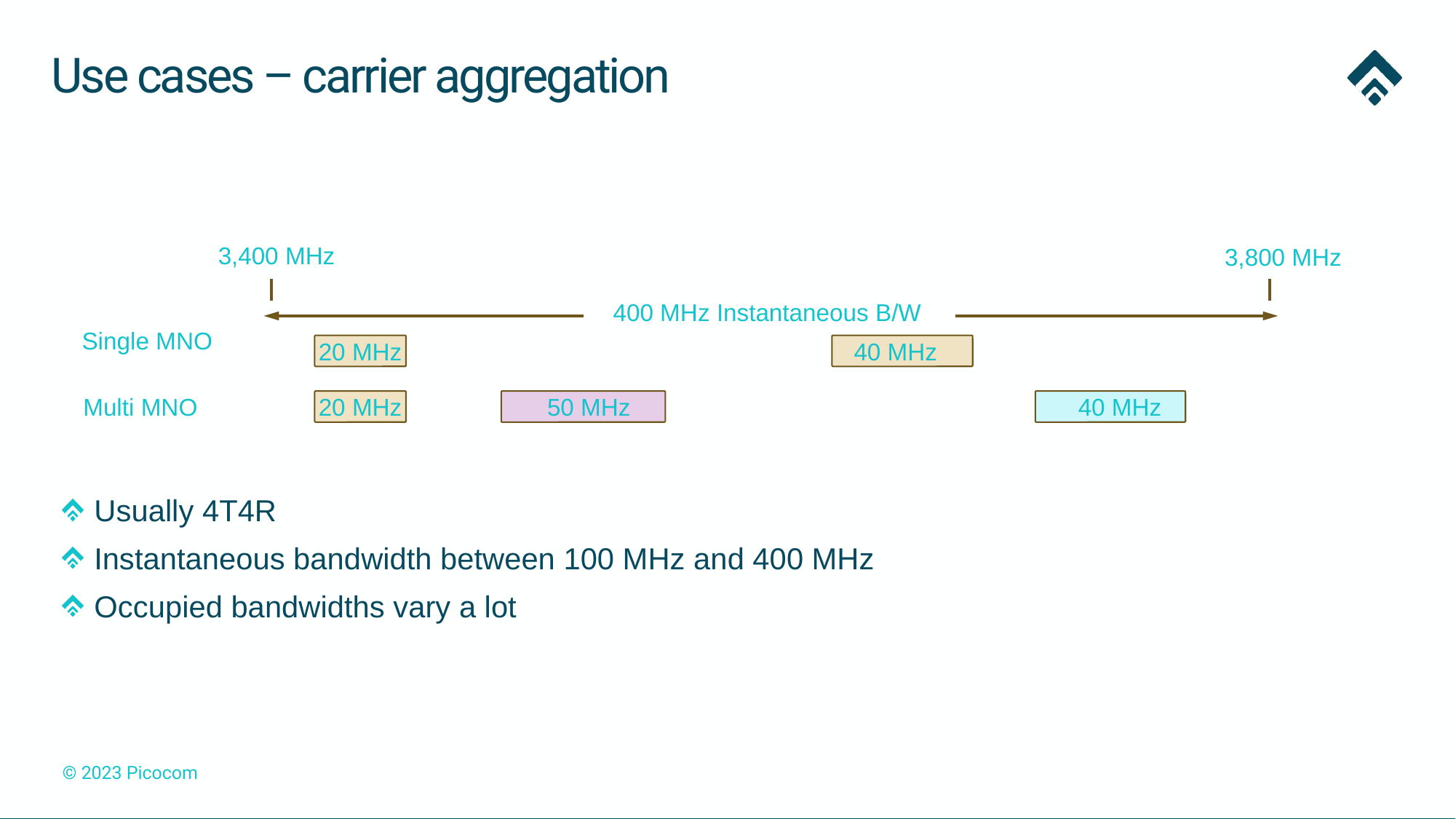

# Use cases – carrier aggregation
3,400 MHz
3,800 MHz
400 MHz Instantaneous B/W
Single MNO
20 MHz
40 MHz

50 MHz
Multi MNO
40 MHz
20 MHz

Usually 4T4R
Instantaneous bandwidth between 100 MHz and 400 MHz
Occupied bandwidths vary a lot
© 2023 Picocom